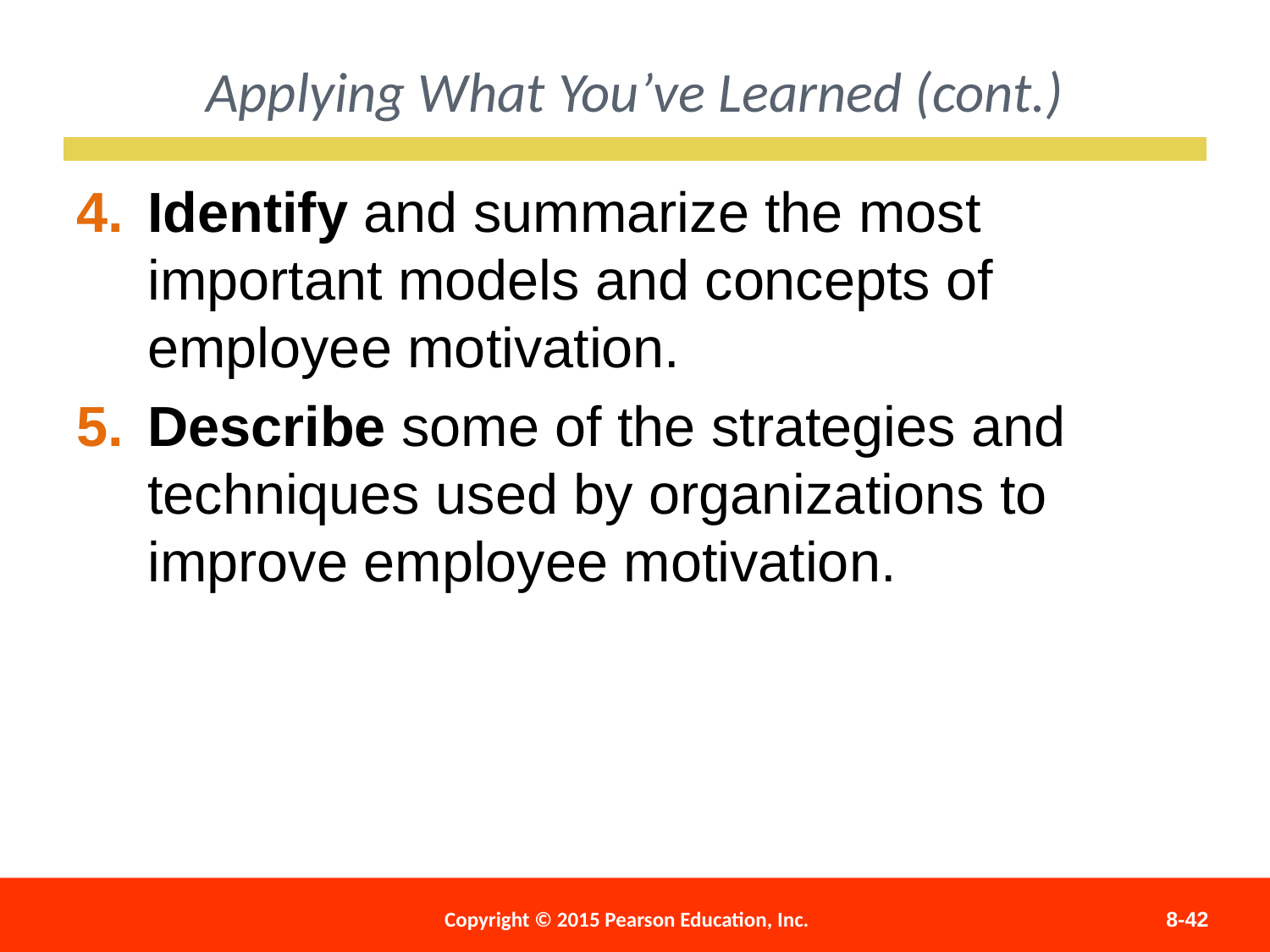

Applying What You’ve Learned (cont.)
Identify and summarize the most important models and concepts of employee motivation.
Describe some of the strategies and techniques used by organizations to improve employee motivation.